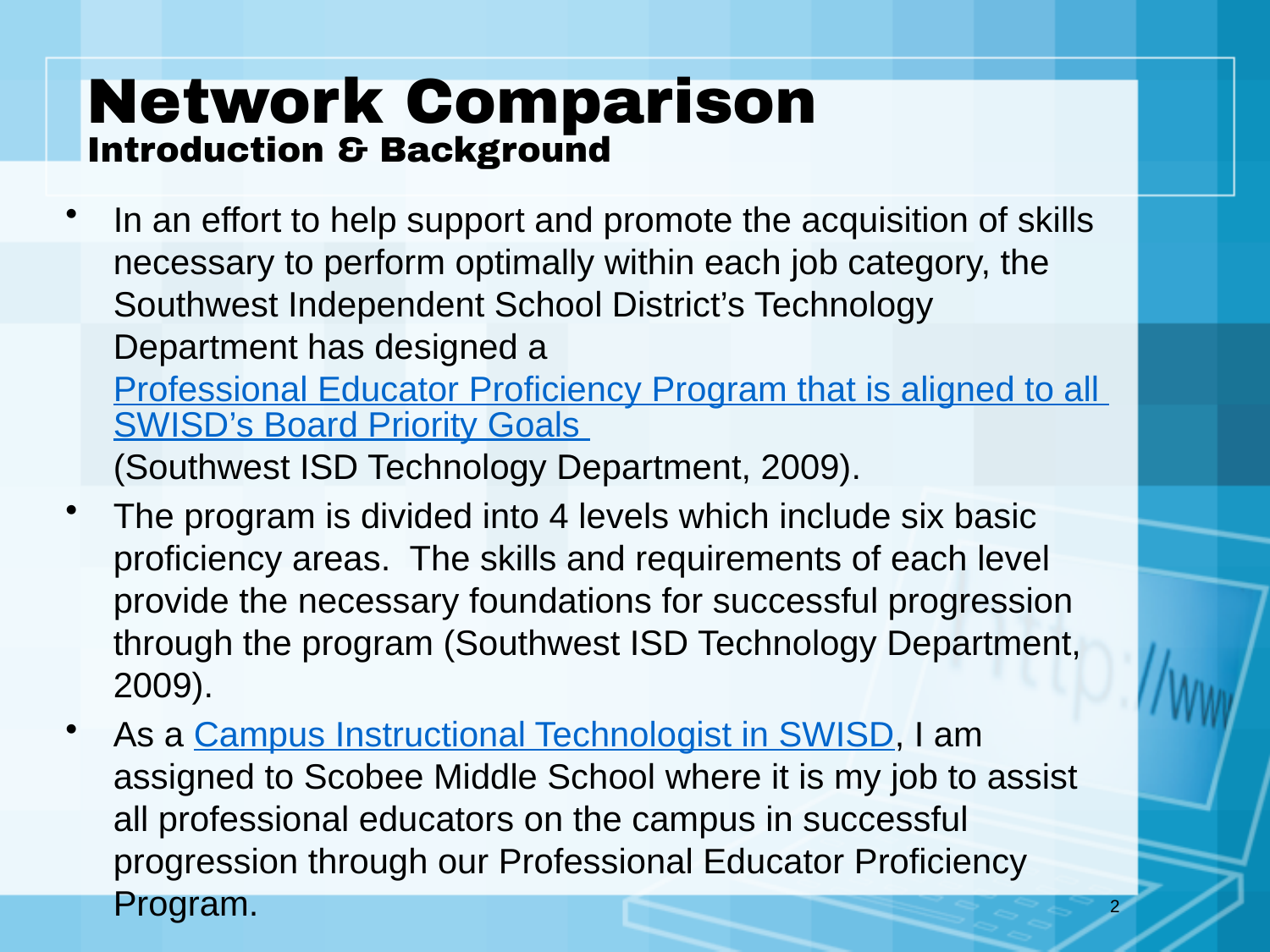

# Network Comparison Introduction & Background
In an effort to help support and promote the acquisition of skills necessary to perform optimally within each job category, the Southwest Independent School District’s Technology Department has designed a Professional Educator Proficiency Program that is aligned to all SWISD’s Board Priority Goals (Southwest ISD Technology Department, 2009).
The program is divided into 4 levels which include six basic proficiency areas.  The skills and requirements of each level provide the necessary foundations for successful progression through the program (Southwest ISD Technology Department, 2009).
As a Campus Instructional Technologist in SWISD, I am assigned to Scobee Middle School where it is my job to assist all professional educators on the campus in successful progression through our Professional Educator Proficiency Program.
2